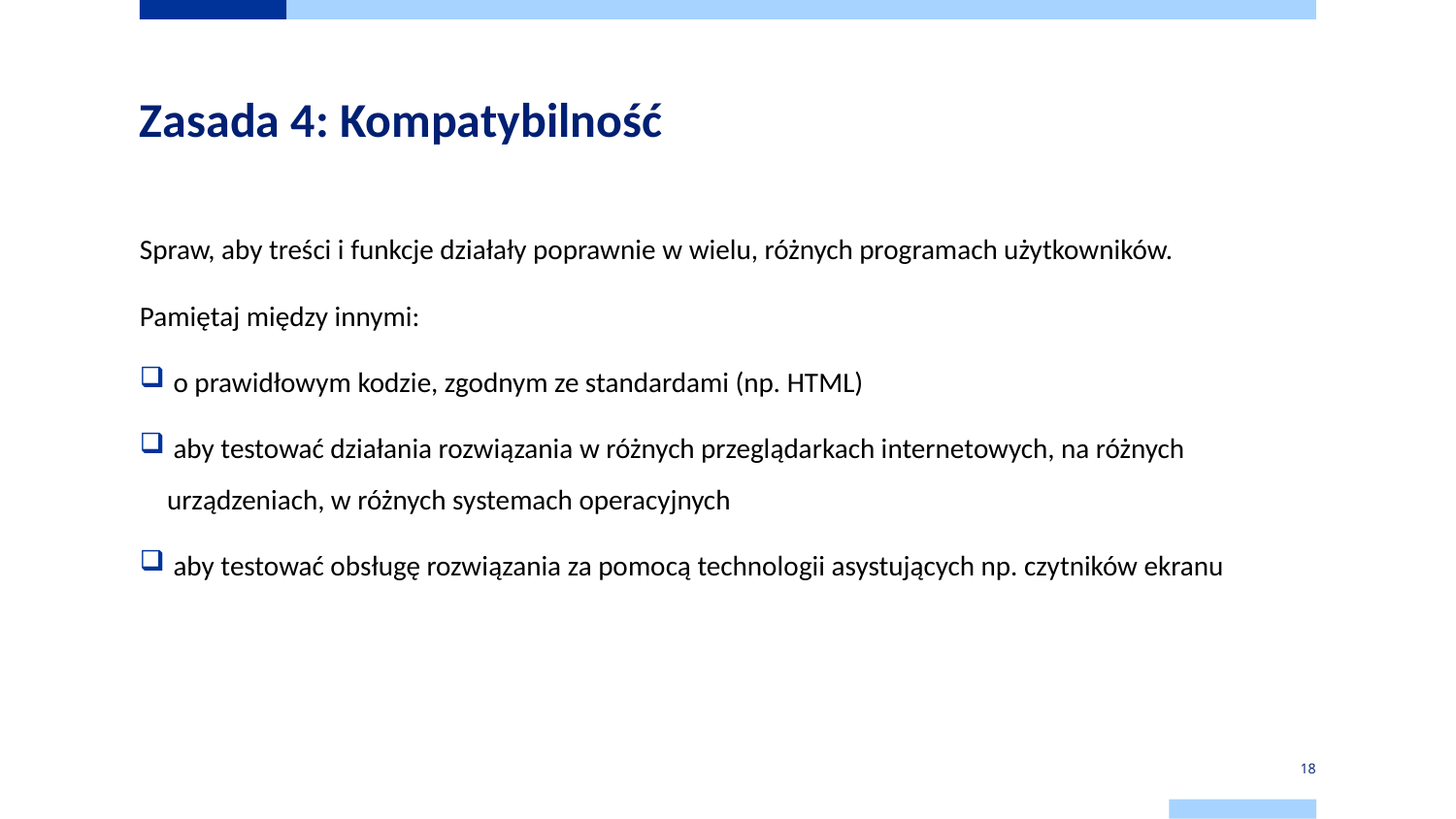

# Zasada 4: Kompatybilność
Spraw, aby treści i funkcje działały poprawnie w wielu, różnych programach użytkowników.
Pamiętaj między innymi:
 o prawidłowym kodzie, zgodnym ze standardami (np. HTML)
 aby testować działania rozwiązania w różnych przeglądarkach internetowych, na różnych urządzeniach, w różnych systemach operacyjnych
 aby testować obsługę rozwiązania za pomocą technologii asystujących np. czytników ekranu
18